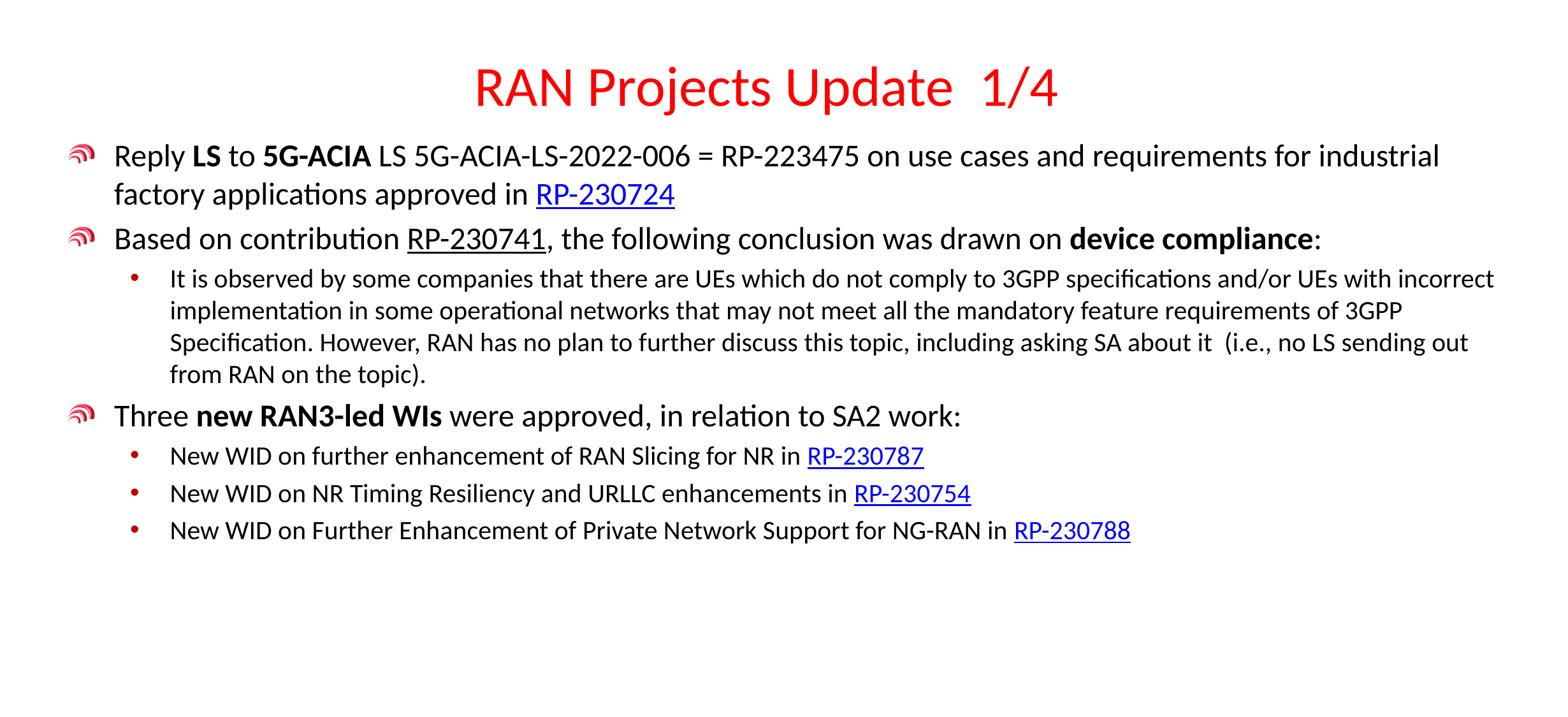

# RAN Projects Update  1/4
Reply LS to 5G-ACIA LS 5G-ACIA-LS-2022-006 = RP-223475 on use cases and requirements for industrial factory applications approved in RP-230724
Based on contribution RP-230741, the following conclusion was drawn on device compliance:
It is observed by some companies that there are UEs which do not comply to 3GPP specifications and/or UEs with incorrect implementation in some operational networks that may not meet all the mandatory feature requirements of 3GPP Specification. However, RAN has no plan to further discuss this topic, including asking SA about it  (i.e., no LS sending out from RAN on the topic).
Three new RAN3-led WIs were approved, in relation to SA2 work:
New WID on further enhancement of RAN Slicing for NR in RP-230787
New WID on NR Timing Resiliency and URLLC enhancements in RP-230754
New WID on Further Enhancement of Private Network Support for NG-RAN in RP-230788